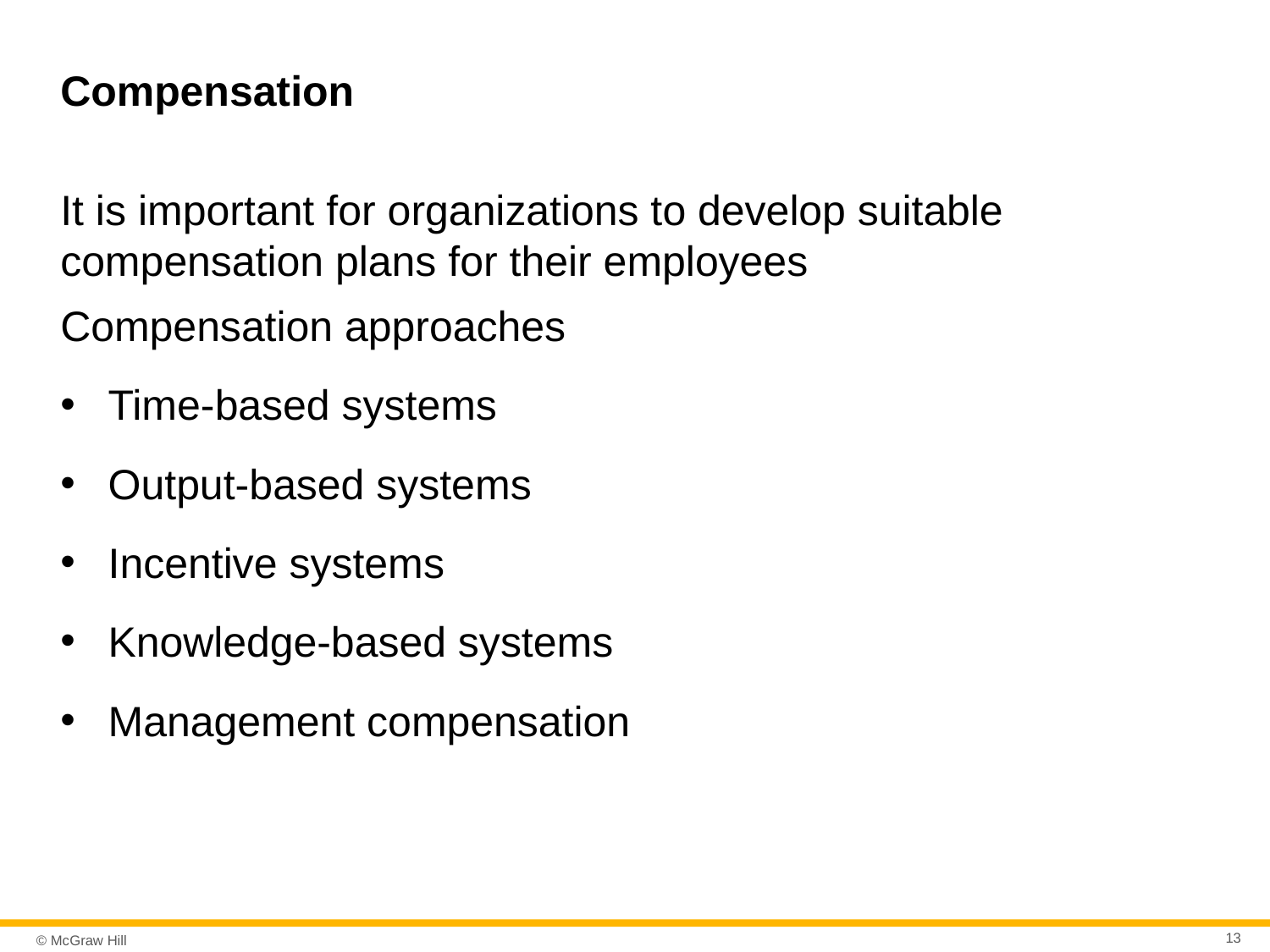

# Compensation
It is important for organizations to develop suitable compensation plans for their employees
Compensation approaches
Time-based systems
Output-based systems
Incentive systems
Knowledge-based systems
Management compensation